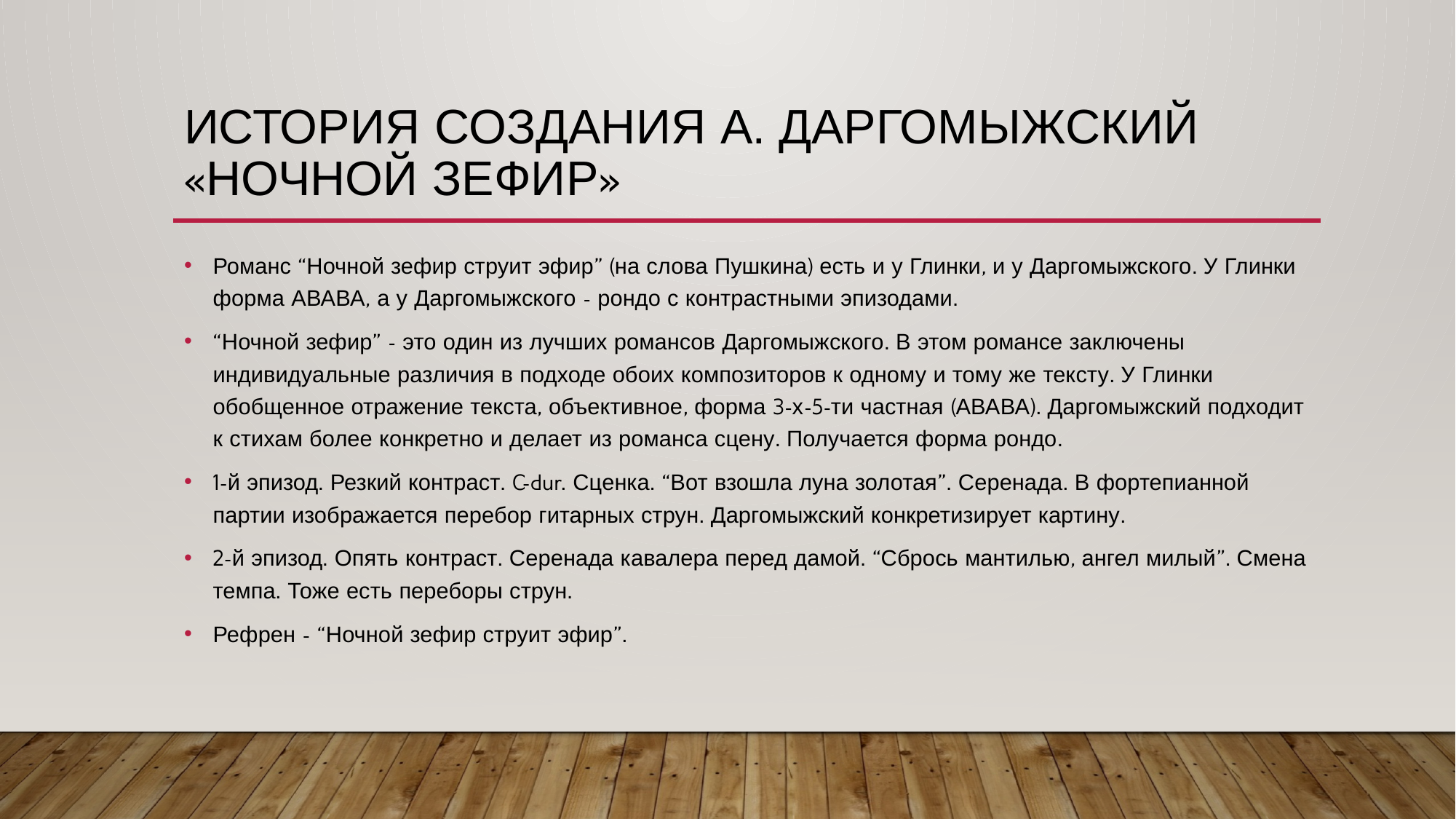

# История создания А. Даргомыжский «Ночной Зефир»
Романс “Ночной зефир струит эфир” (на слова Пушкина) есть и у Глинки, и у Даргомыжского. У Глинки форма АВАВА, а у Даргомыжского - рондо с контрастными эпизодами.
“Ночной зефир” - это один из лучших романсов Даргомыжского. В этом романсе заключены индивидуальные различия в подходе обоих композиторов к одному и тому же тексту. У Глинки обобщенное отражение текста, объективное, форма 3-х-5-ти частная (АВАВА). Даргомыжский подходит к стихам более конкретно и делает из романса сцену. Получается форма рондо.
1-й эпизод. Резкий контраст. C-dur. Сценка. “Вот взошла луна золотая”. Серенада. В фортепианной партии изображается перебор гитарных струн. Даргомыжский конкретизирует картину.
2-й эпизод. Опять контраст. Серенада кавалера перед дамой. “Сбрось мантилью, ангел милый”. Смена темпа. Тоже есть переборы струн.
Рефрен - “Ночной зефир струит эфир”.